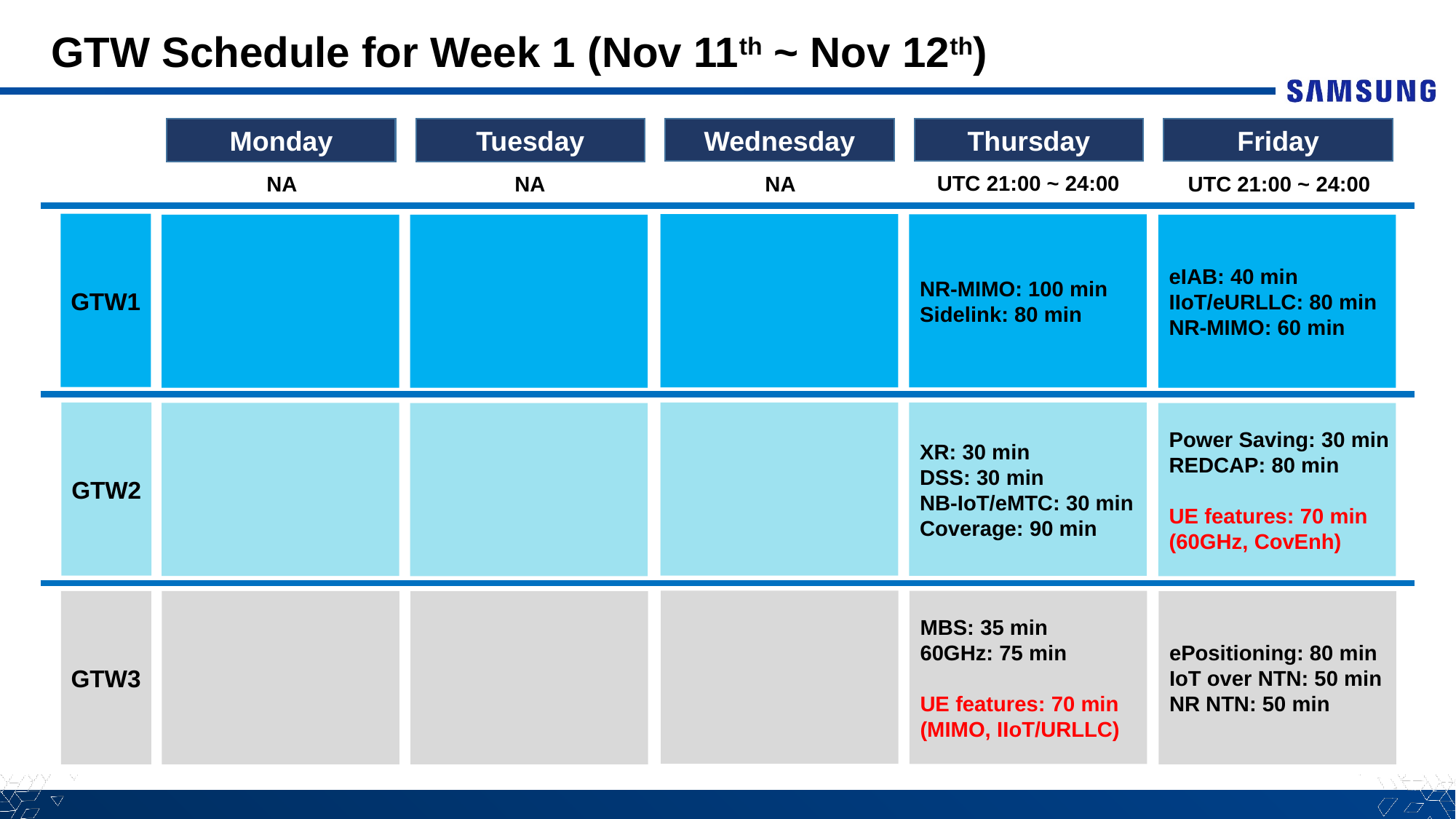

# GTW Schedule for Week 1 (Nov 11th ~ Nov 12th)
Friday
Thursday
Wednesday
Tuesday
Monday
UTC 21:00 ~ 24:00
NA
UTC 21:00 ~ 24:00
NA
NA
GTW1

NR-MIMO: 100 min
Sidelink: 80 min

eIAB: 40 min
IIoT/eURLLC: 80 min
NR-MIMO: 60 min
GTW2

XR: 30 min
DSS: 30 min
NB-IoT/eMTC: 30 min
Coverage: 90 min

Power Saving: 30 min
REDCAP: 80 min

UE features: 70 min
(60GHz, CovEnh)

MBS: 35 min
60GHz: 75 min

UE features: 70 min
(MIMO, IIoT/URLLC)
GTW3

ePositioning: 80 min
IoT over NTN: 50 min
NR NTN: 50 min